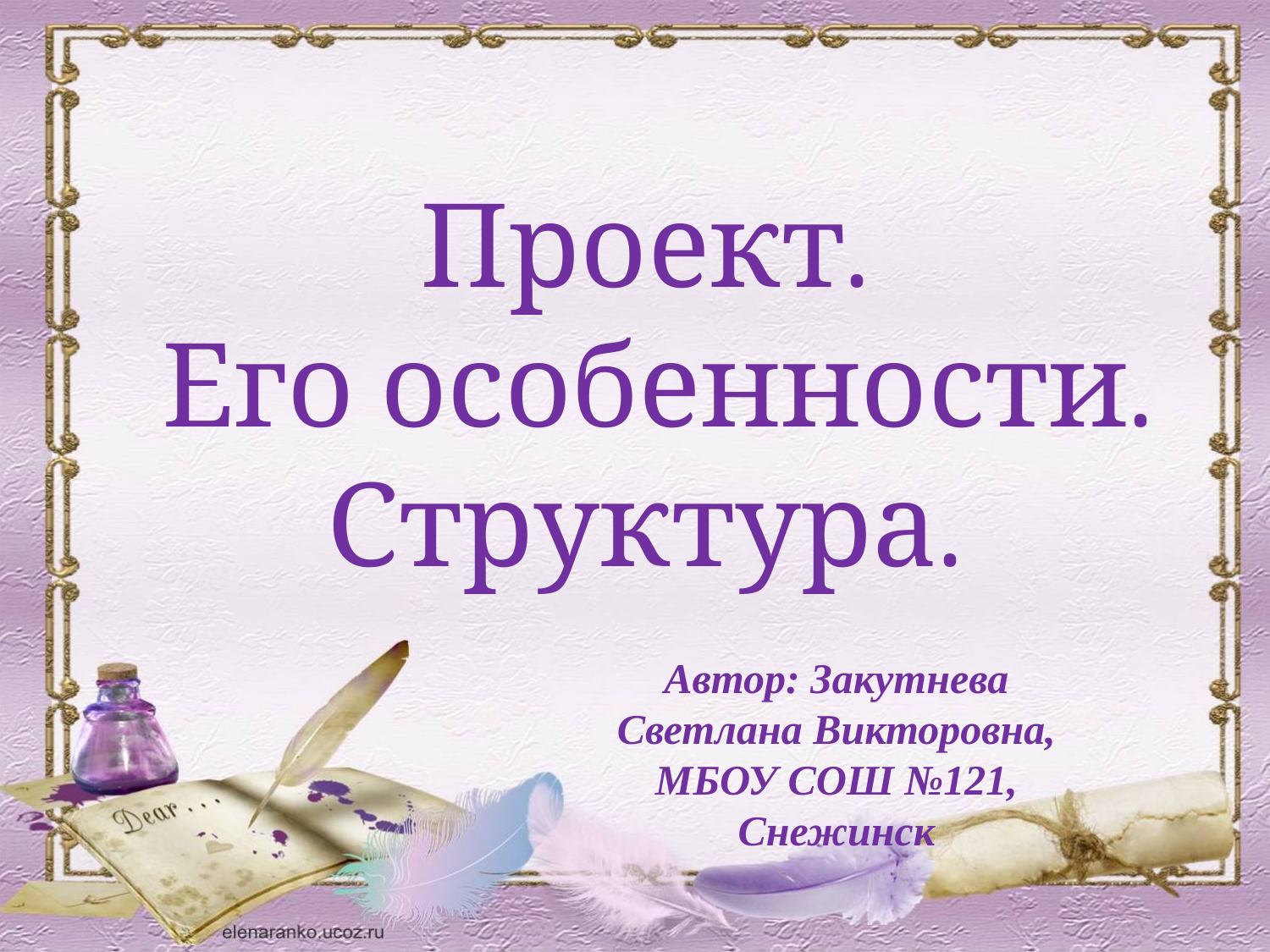

Проект.
 Его особенности. Структура.
Автор: Закутнева Светлана Викторовна, МБОУ СОШ №121, Снежинск